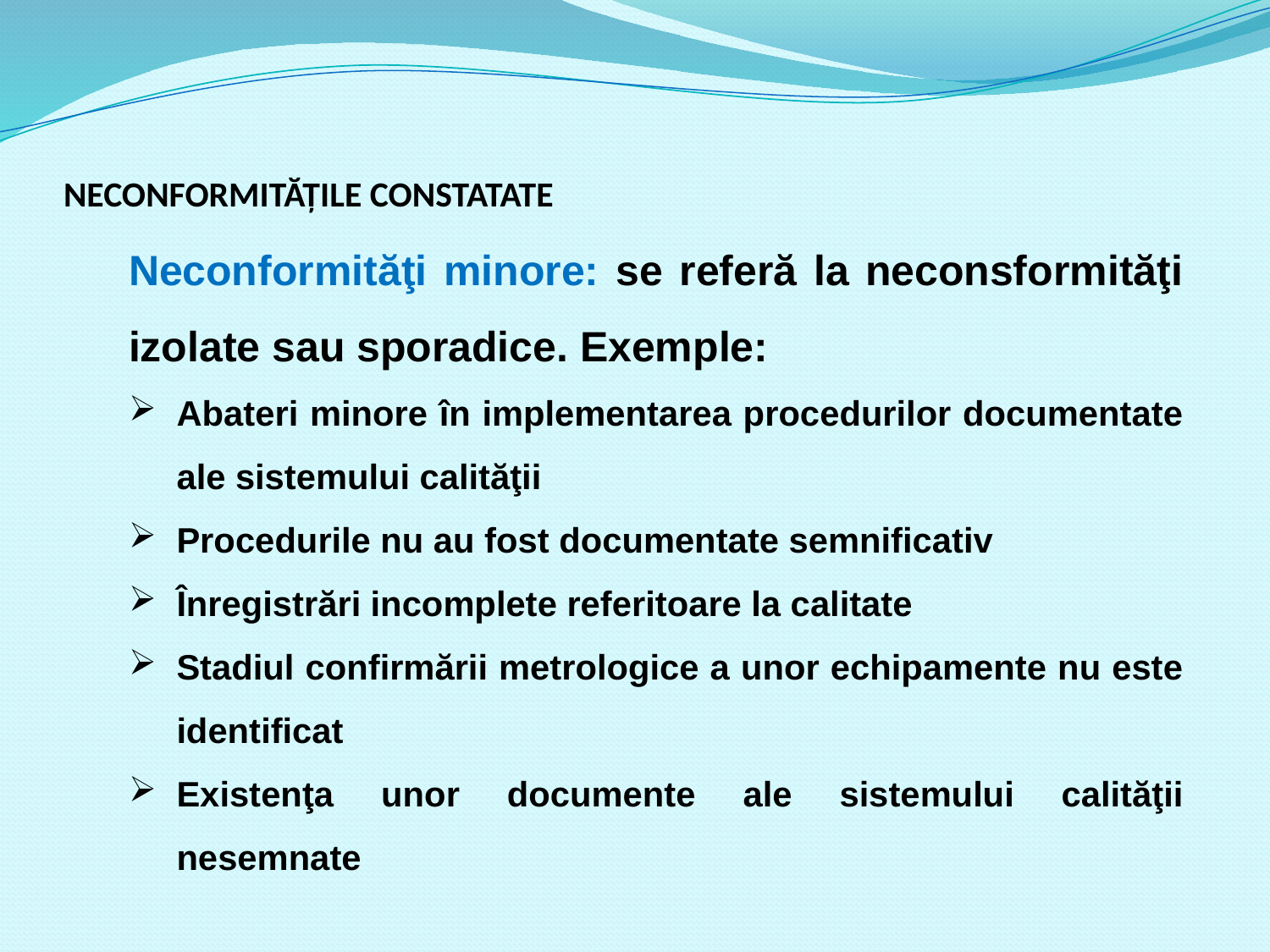

# NECONFORMITĂŢILE CONSTATATE
Neconformităţi minore: se referă la neconsformităţi izolate sau sporadice. Exemple:
Abateri minore în implementarea procedurilor documentate ale sistemului calităţii
Procedurile nu au fost documentate semnificativ
Înregistrări incomplete referitoare la calitate
Stadiul confirmării metrologice a unor echipamente nu este identificat
Existenţa unor documente ale sistemului calităţii nesemnate